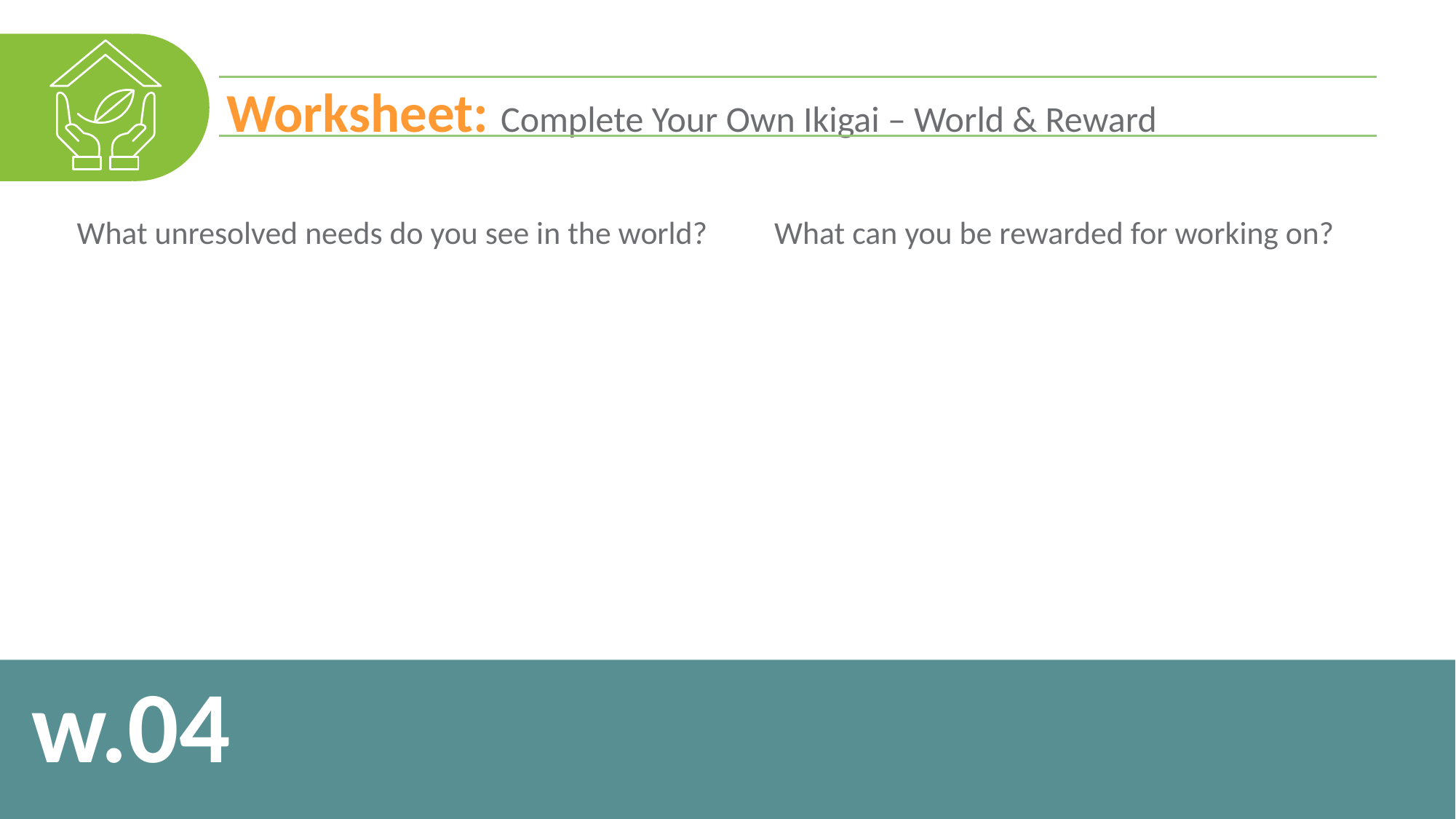

Worksheet: Complete Your Own Ikigai – World & Reward

| What unresolved needs do you see in the world? | What can you be rewarded for working on? |
| --- | --- |
|  |  |

w.04